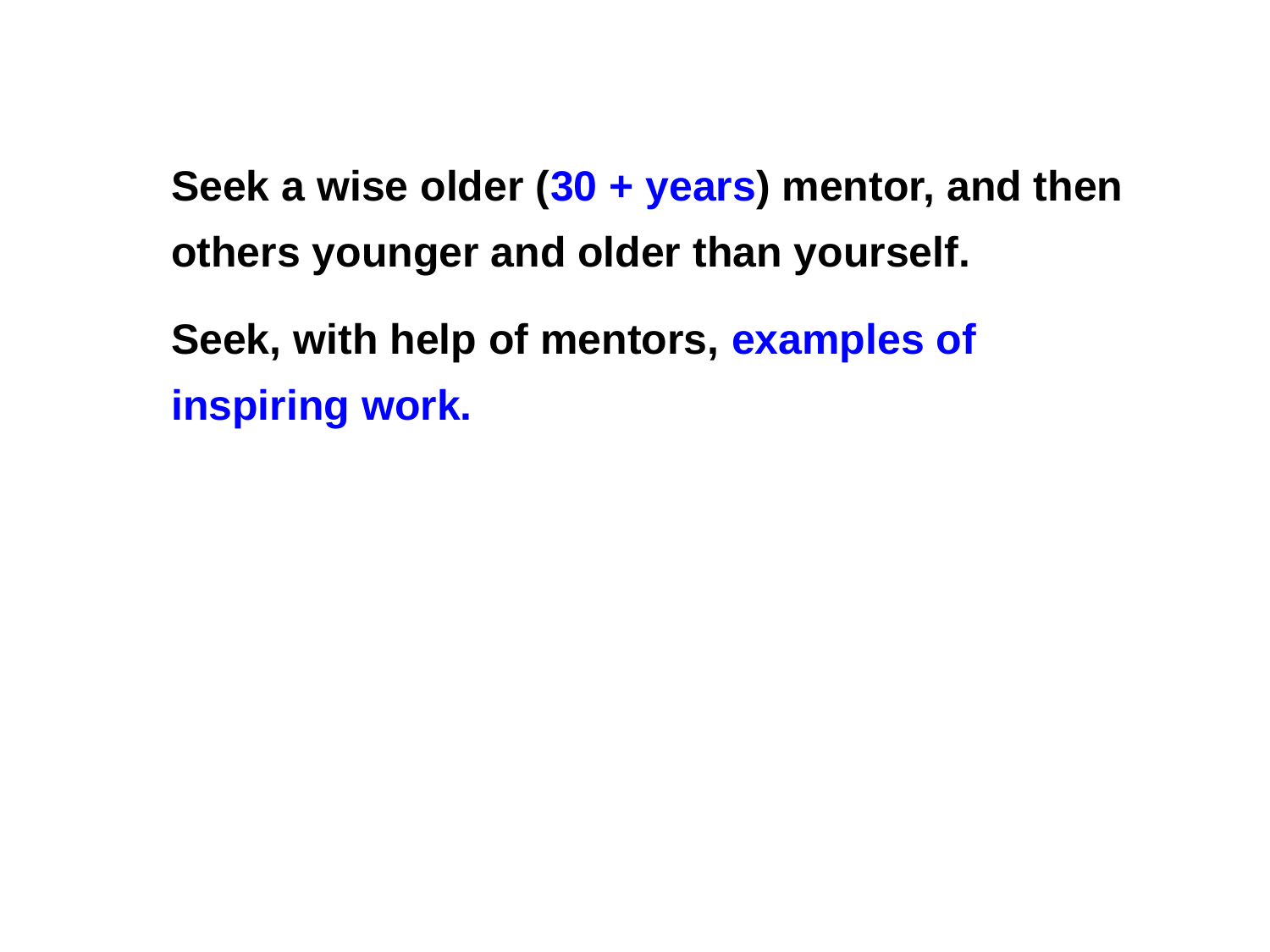

Seek a wise older (30 + years) mentor, and then others younger and older than yourself.
Seek, with help of mentors, examples of inspiring work.